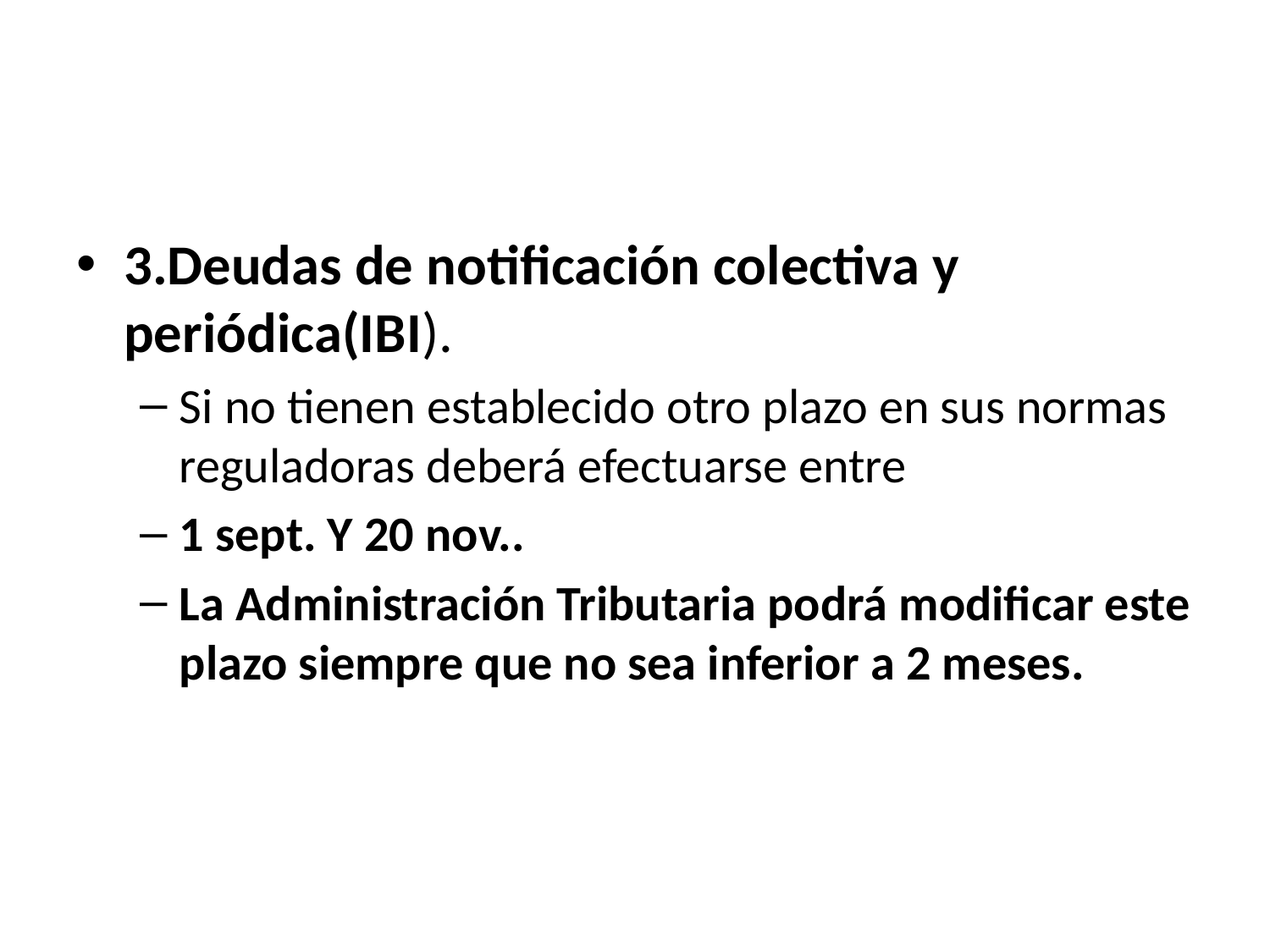

3.Deudas de notificación colectiva y periódica(IBI).
Si no tienen establecido otro plazo en sus normas reguladoras deberá efectuarse entre
1 sept. Y 20 nov..
La Administración Tributaria podrá modificar este plazo siempre que no sea inferior a 2 meses.